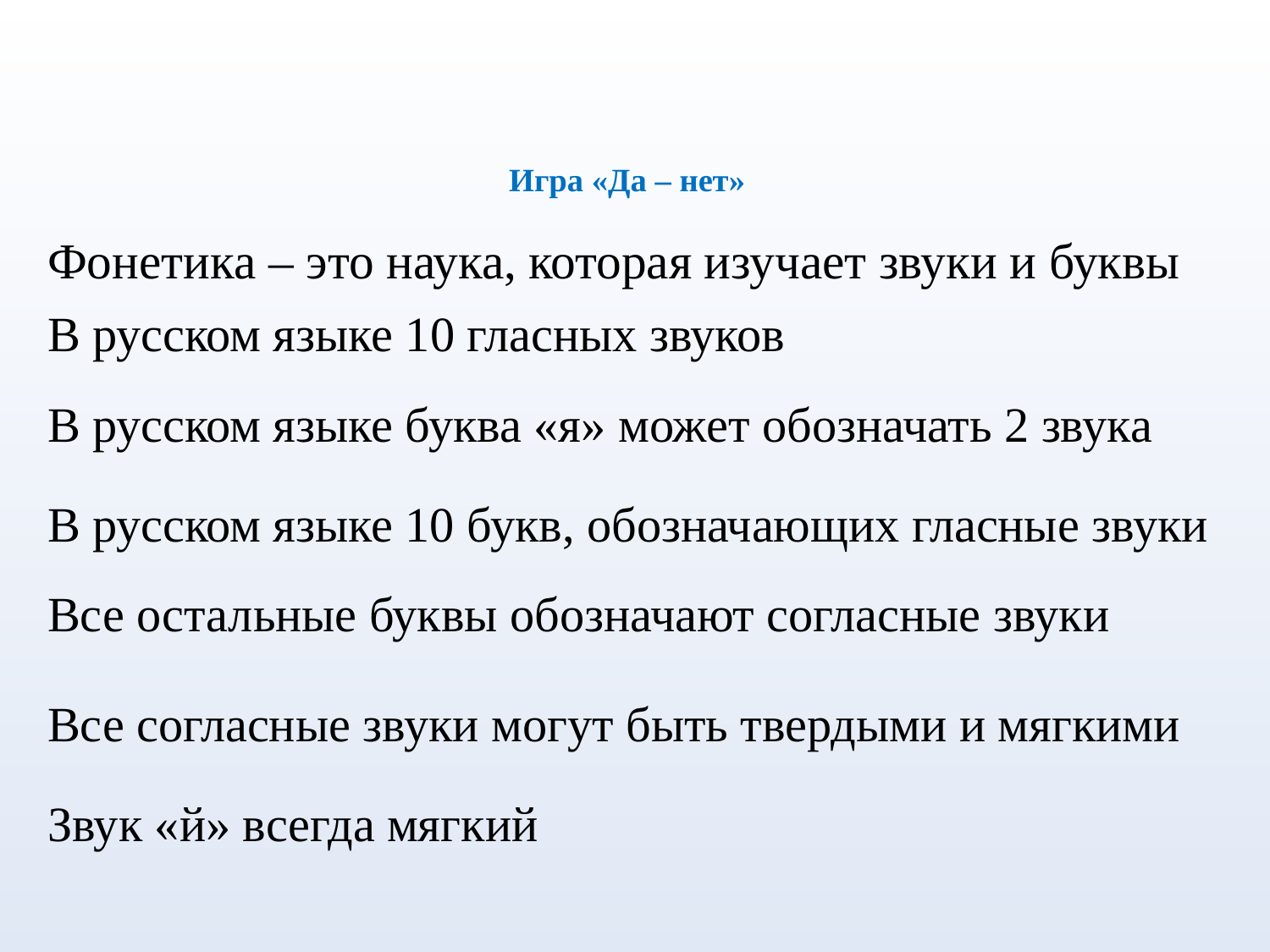

# Игра «Да – нет»
Фонетика – это наука, которая изучает звуки и буквы
В русском языке 10 гласных звуков
В русском языке буква «я» может обозначать 2 звука
В русском языке 10 букв, обозначающих гласные звуки
Все остальные буквы обозначают согласные звуки
Все согласные звуки могут быть твердыми и мягкими
Звук «й» всегда мягкий